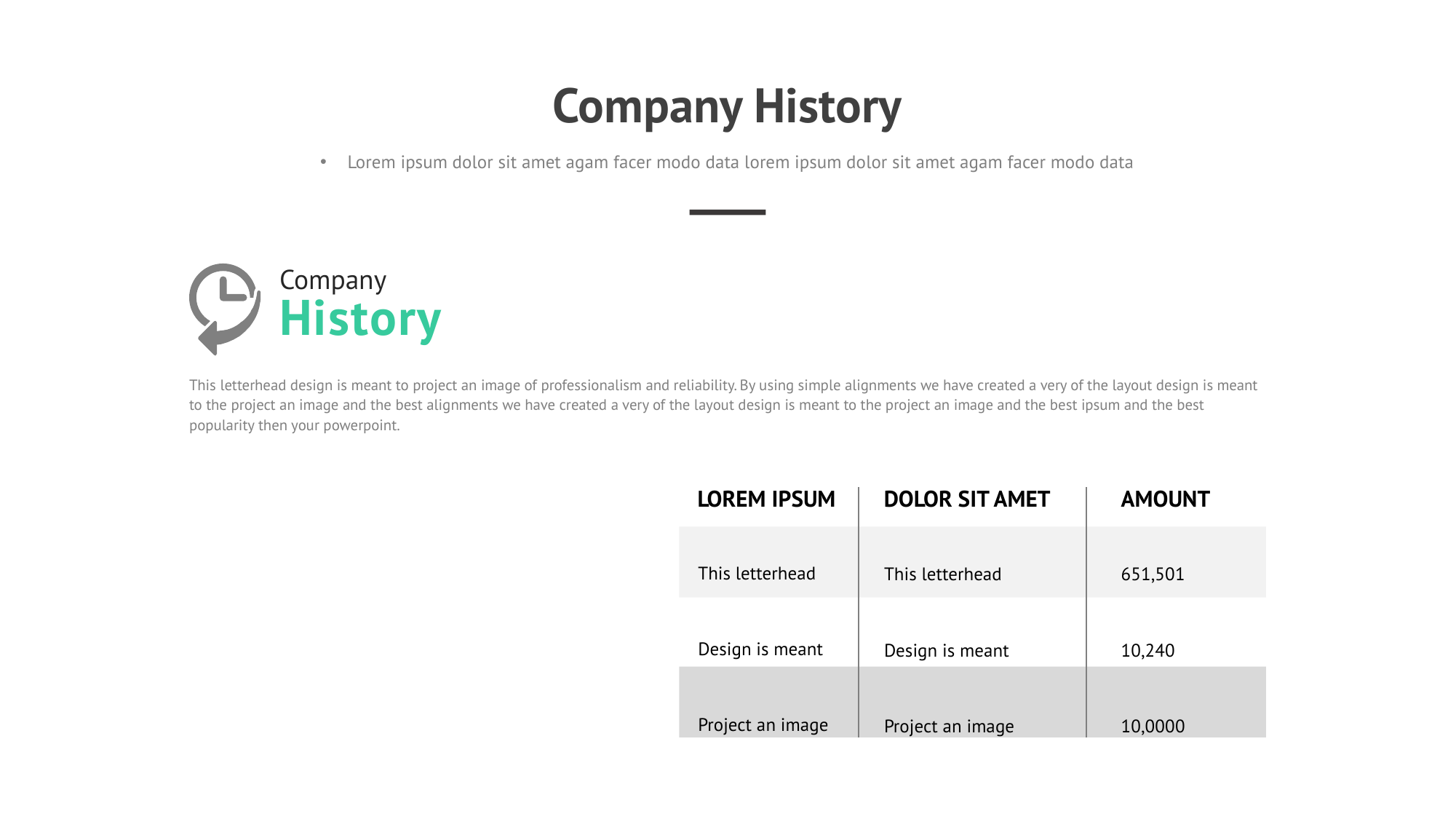

# Company History
Lorem ipsum dolor sit amet agam facer modo data lorem ipsum dolor sit amet agam facer modo data

Company
History

This letterhead design is meant to project an image of professionalism and reliability. By using simple alignments we have created a very of the layout design is meant to the project an image and the best alignments we have created a very of the layout design is meant to the project an image and the best ipsum and the best popularity then your powerpoint.

DOLOR SIT AMET
LOREM IPSUM
AMOUNT
This letterhead
Design is meant
Project an image
651,501
10,240
10,0000
This letterhead
Design is meant
Project an image

www.website.com
20